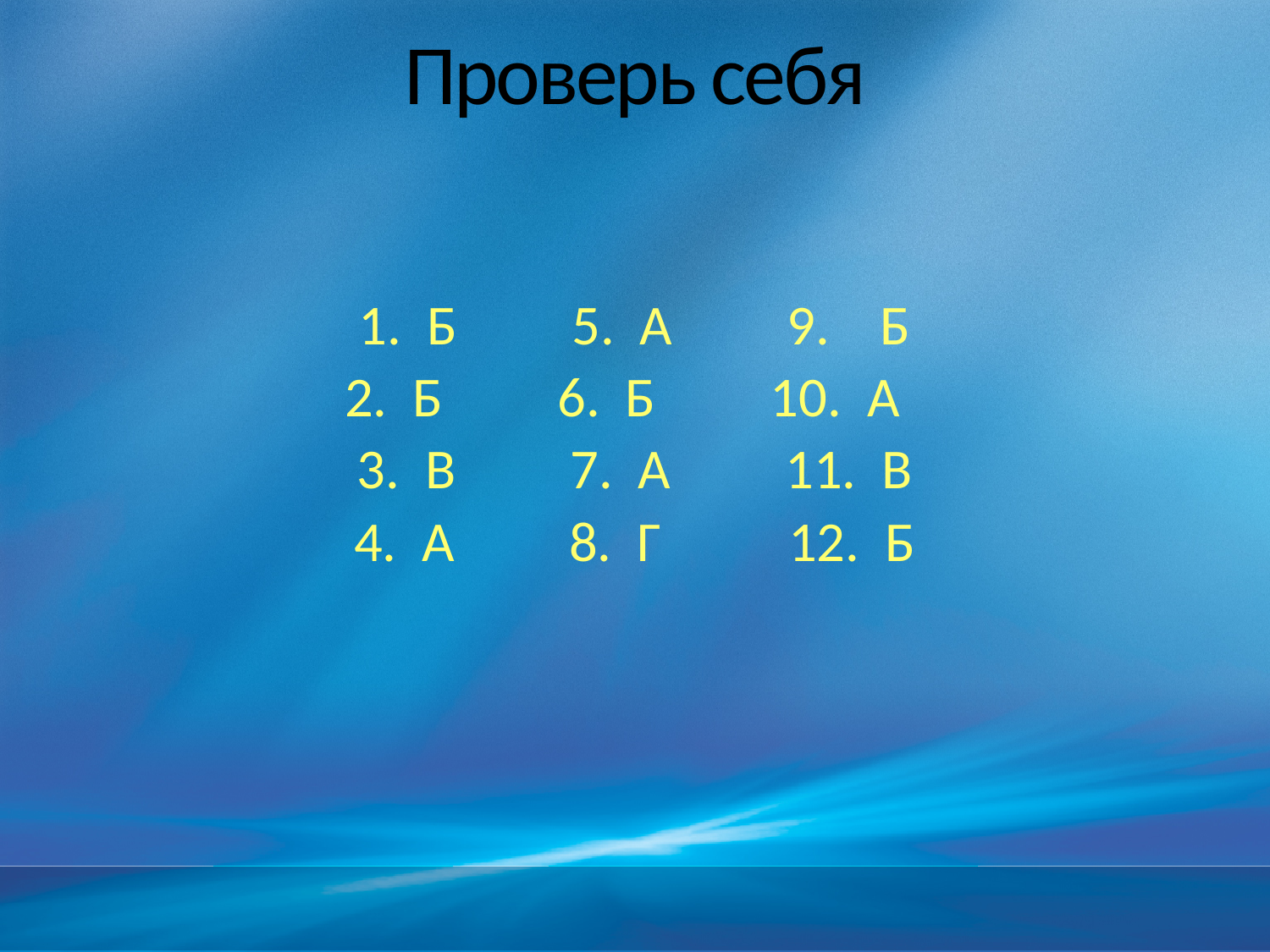

# Проверь себя
1.  Б         5.  А         9.    Б
2.  Б         6.  Б         10.  А
3.  В         7.  А         11.  В
4.  А         8.  Г          12.  Б